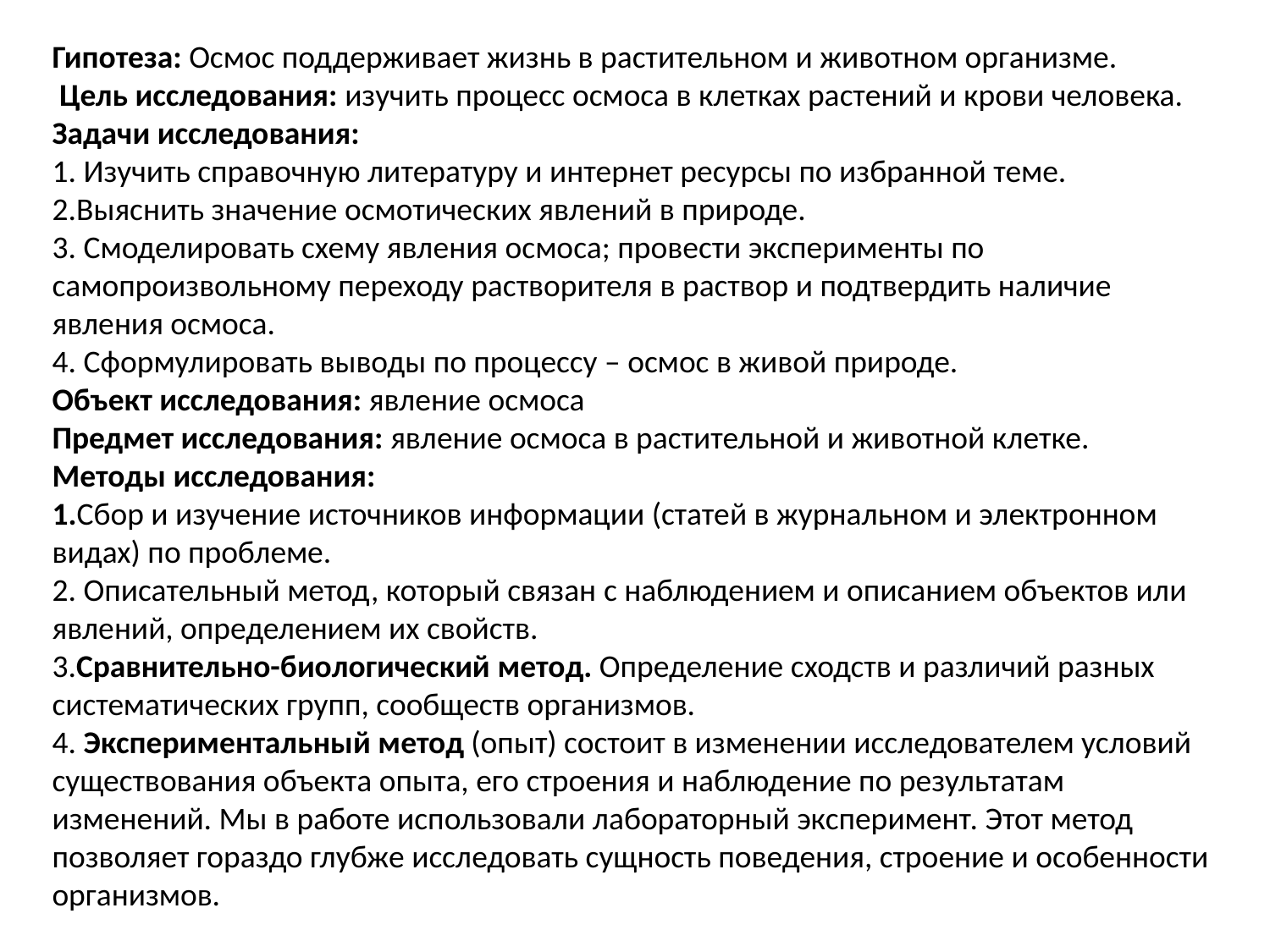

Гипотеза: Осмос поддерживает жизнь в растительном и животном организме.
 Цель исследования: изучить процесс осмоса в клетках растений и крови человека.
Задачи исследования:
1. Изучить справочную литературу и интернет ресурсы по избранной теме.
2.Выяснить значение осмотических явлений в природе.
3. Смоделировать схему явления осмоса; провести эксперименты по самопроизвольному переходу растворителя в раствор и подтвердить наличие явления осмоса.
4. Сформулировать выводы по процессу – осмос в живой природе.
Объект исследования: явление осмоса
Предмет исследования: явление осмоса в растительной и животной клетке.
Методы исследования:
1.Сбор и изучение источников информации (статей в журнальном и электронном видах) по проблеме.
2. Описательный метод, который связан с наблюдением и описанием объектов или явлений, определением их свойств.
3.Сравнительно-биологический метод. Определение сходств и различий разных систематических групп, сообществ организмов.
4. Экспериментальный метод (опыт) состоит в изменении исследователем условий существования объекта опыта, его строения и наблюдение по результатам изменений. Мы в работе использовали лабораторный эксперимент. Этот метод позволяет гораздо глубже исследовать сущность поведения, строение и особенности организмов.